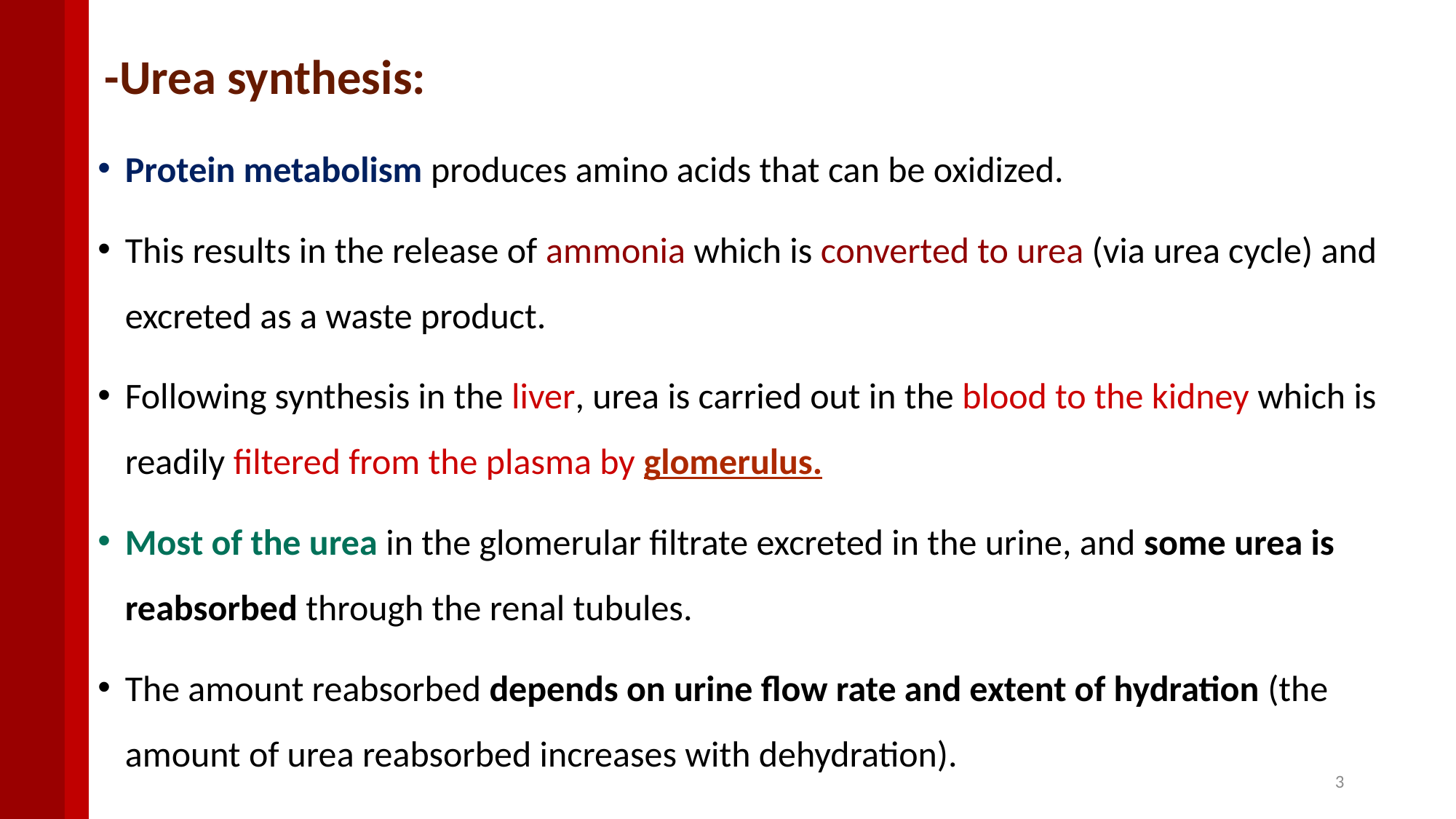

# -Urea synthesis:
Protein metabolism produces amino acids that can be oxidized.
This results in the release of ammonia which is converted to urea (via urea cycle) and excreted as a waste product.
Following synthesis in the liver, urea is carried out in the blood to the kidney which is readily filtered from the plasma by glomerulus.
Most of the urea in the glomerular filtrate excreted in the urine, and some urea is reabsorbed through the renal tubules.
The amount reabsorbed depends on urine flow rate and extent of hydration (the amount of urea reabsorbed increases with dehydration).
3